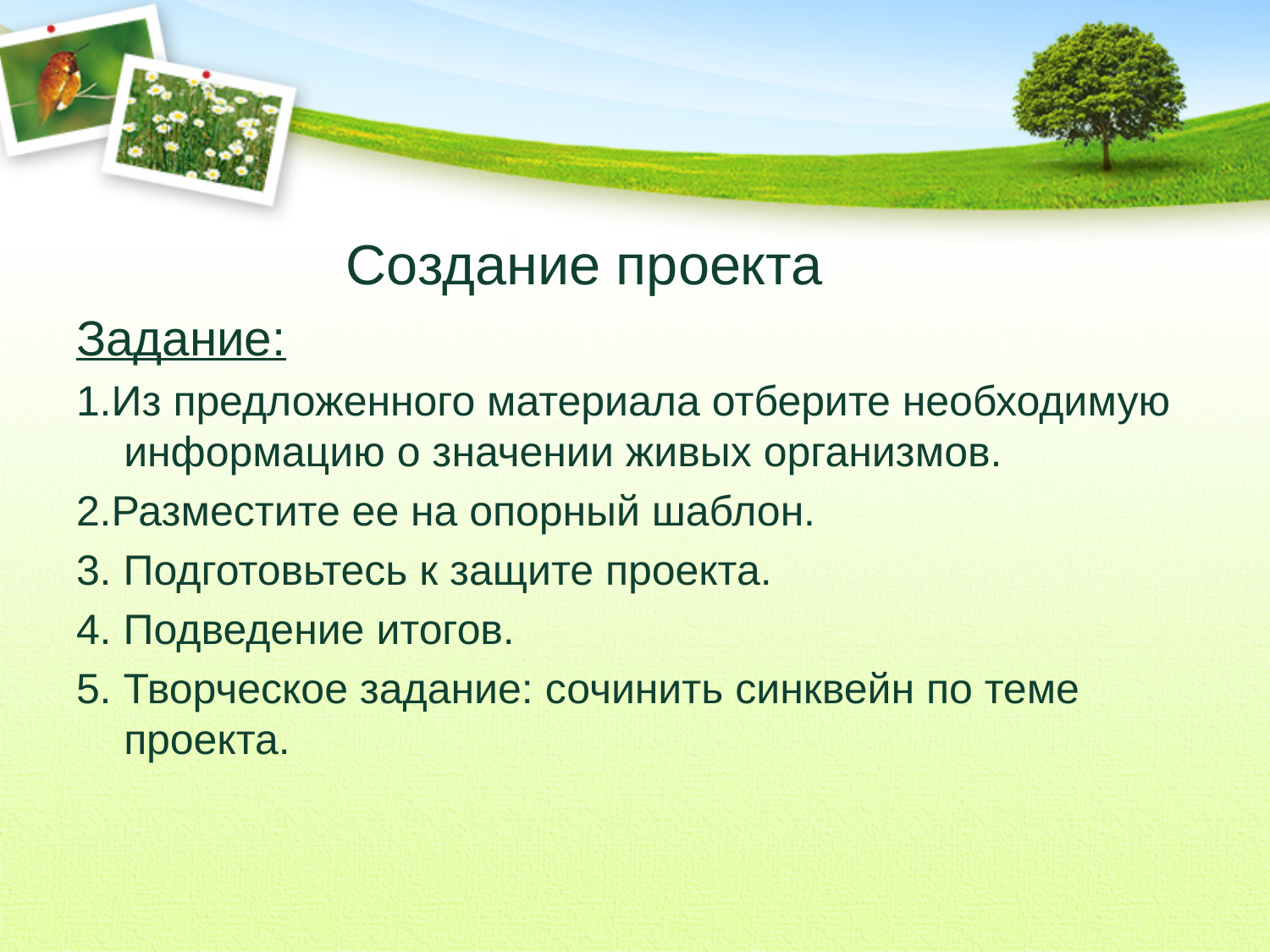

Создание проекта
Задание:
1.Из предложенного материала отберите необходимую информацию о значении живых организмов.
2.Разместите ее на опорный шаблон.
3. Подготовьтесь к защите проекта.
4. Подведение итогов.
5. Творческое задание: сочинить синквейн по теме проекта.